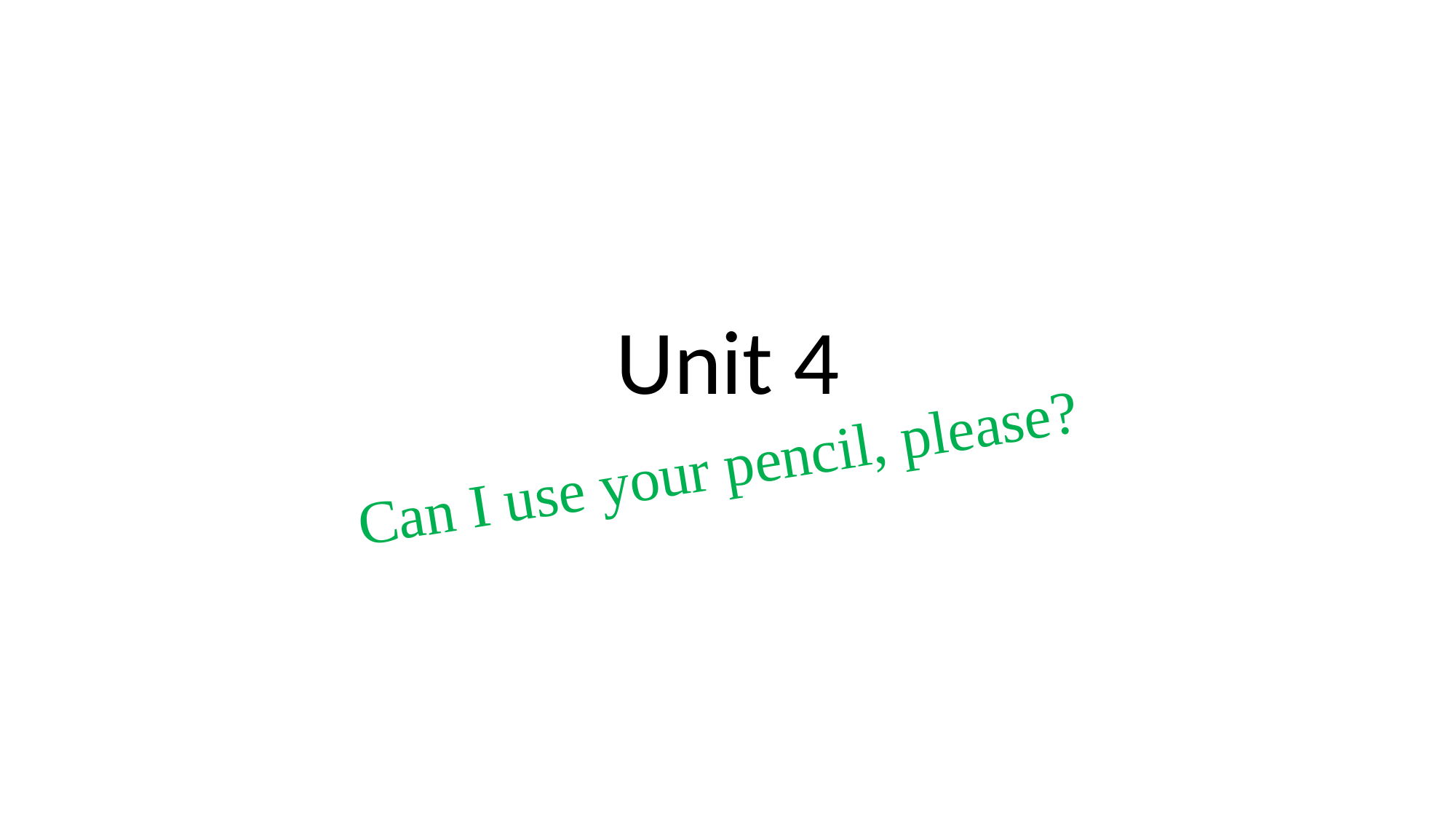

# Unit 4
Can I use your pencil, please?